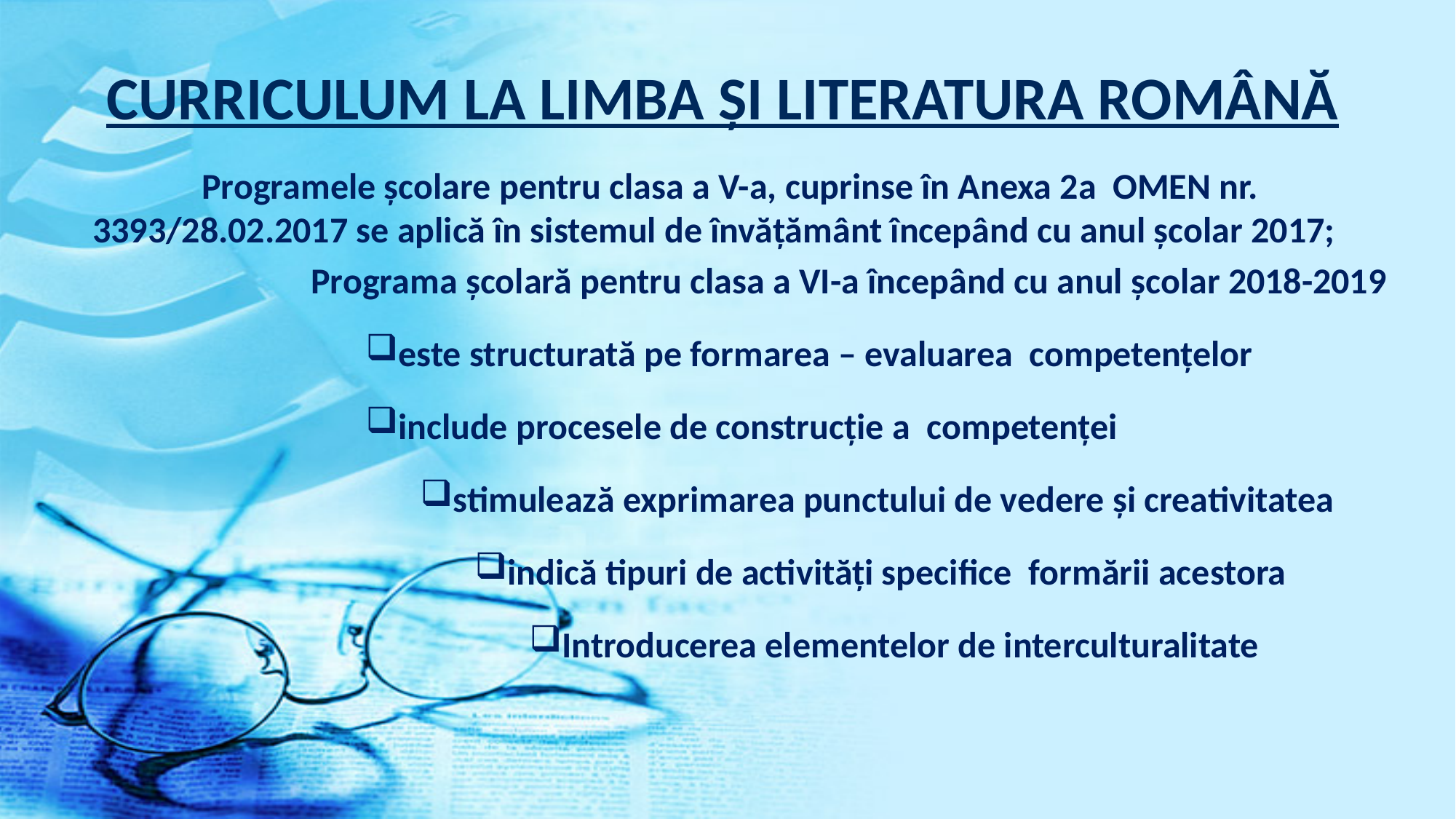

# CURRICULUM LA LIMBA ȘI LITERATURA ROMÂNĂ
	Programele școlare pentru clasa a V-a, cuprinse în Anexa 2a  OMEN nr. 3393/28.02.2017 se aplică în sistemul de învățământ începând cu anul școlar 2017;
		Programa școlară pentru clasa a VI-a începând cu anul școlar 2018-2019
este structurată pe formarea – evaluarea  competențelor
include procesele de construcție a  competenței
stimulează exprimarea punctului de vedere și creativitatea
indică tipuri de activități specifice  formării acestora
Introducerea elementelor de interculturalitate